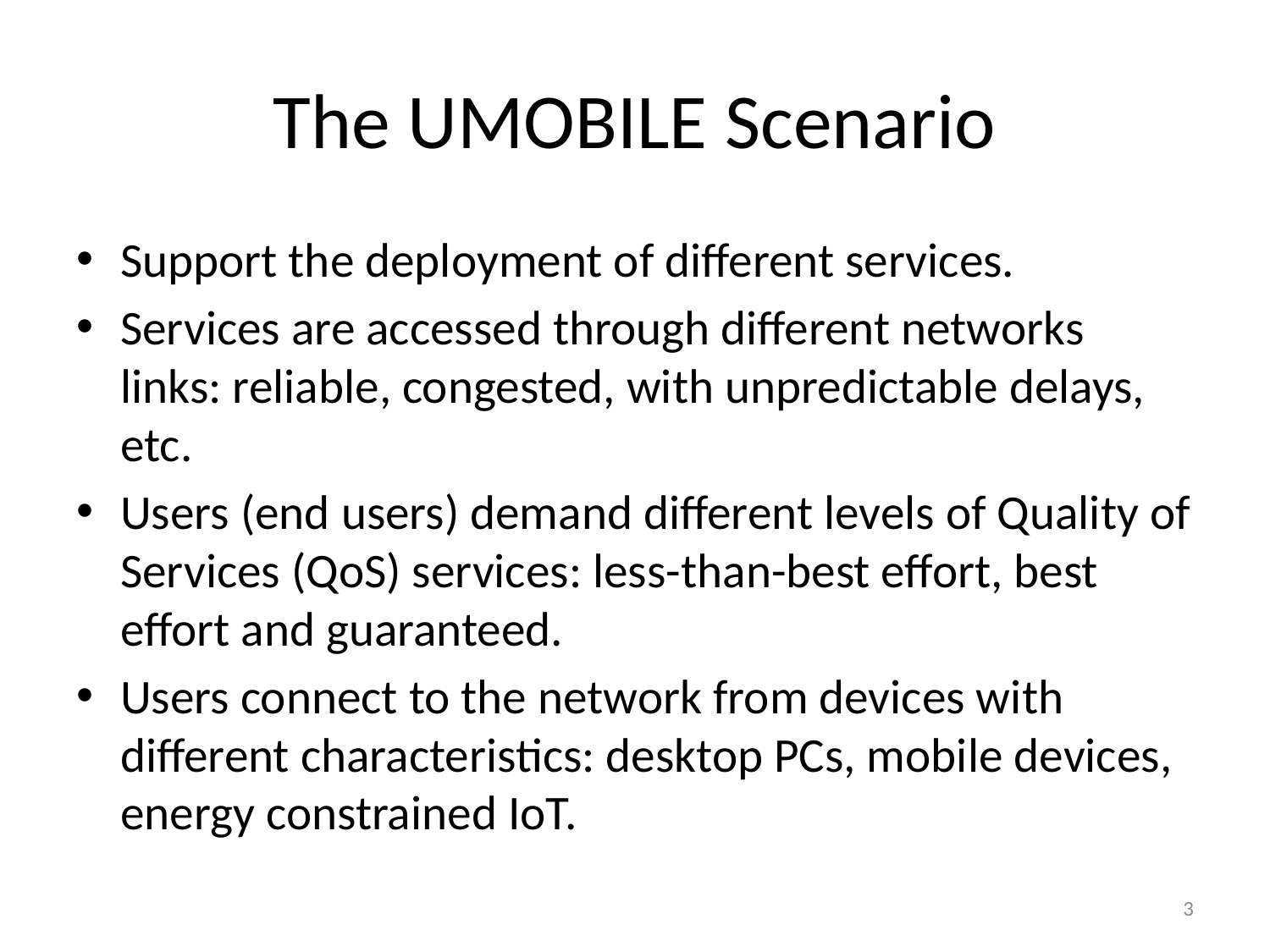

# The UMOBILE Scenario
Support the deployment of different services.
Services are accessed through different networks links: reliable, congested, with unpredictable delays, etc.
Users (end users) demand different levels of Quality of Services (QoS) services: less-than-best effort, best effort and guaranteed.
Users connect to the network from devices with different characteristics: desktop PCs, mobile devices, energy constrained IoT.

3